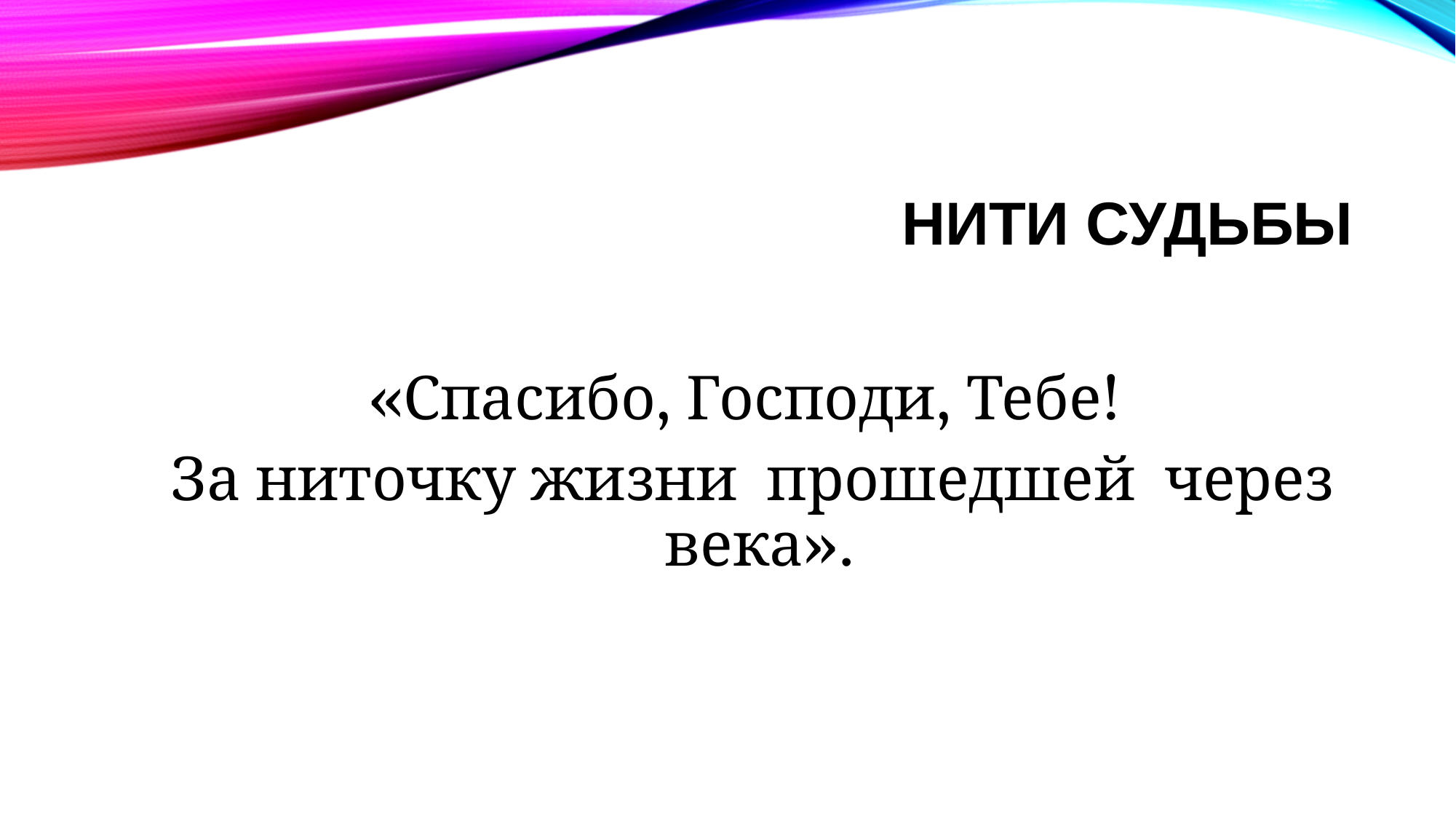

# Нити судьбы
«Спасибо, Господи, Тебе!
За ниточку жизни  прошедшей  через  века».